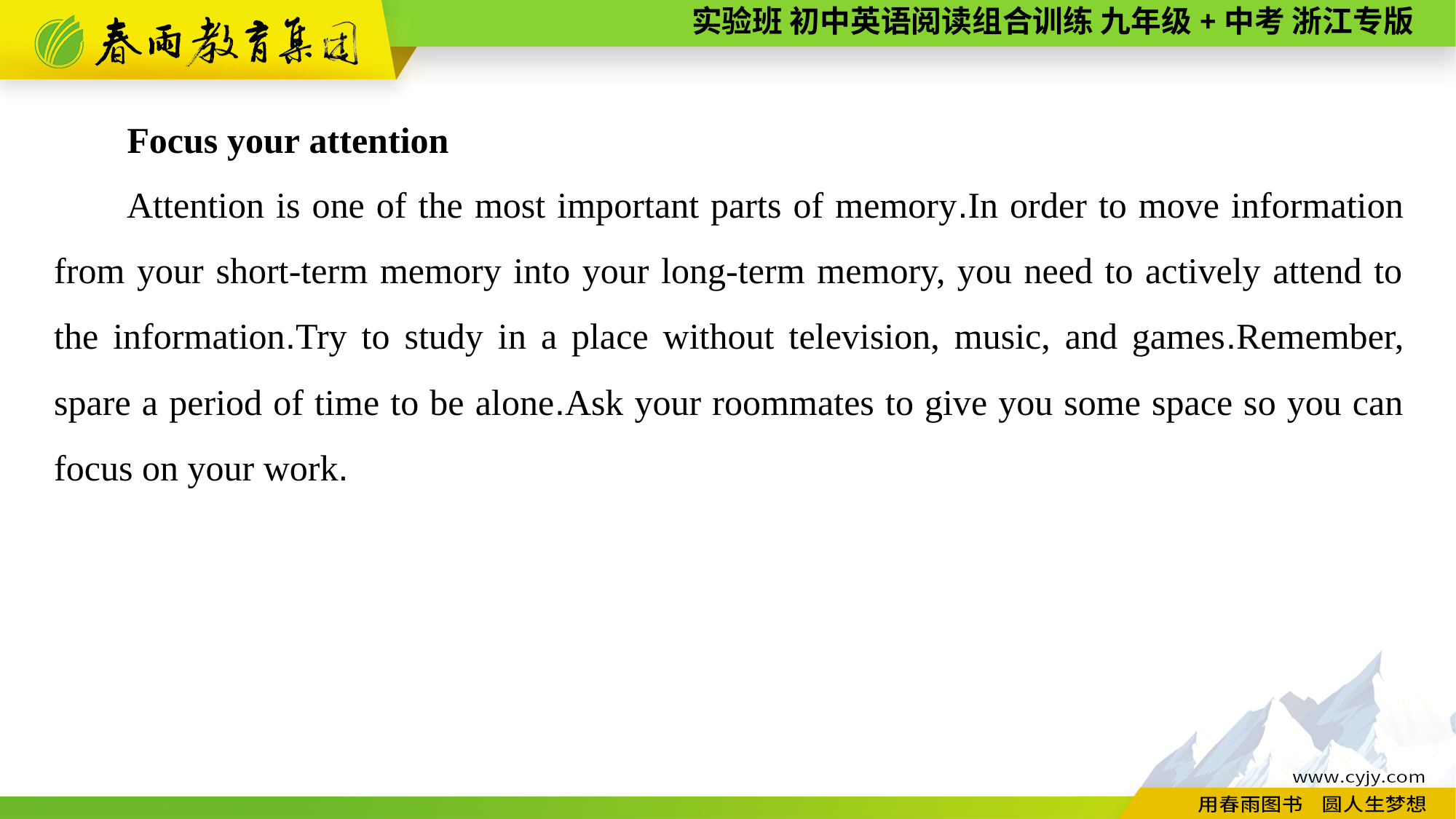

Focus your attention
Attention is one of the most important parts of memory.In order to move information from your short-term memory into your long-term memory, you need to actively attend to the information.Try to study in a place without television, music, and games.Remember, spare a period of time to be alone.Ask your roommates to give you some space so you can focus on your work.